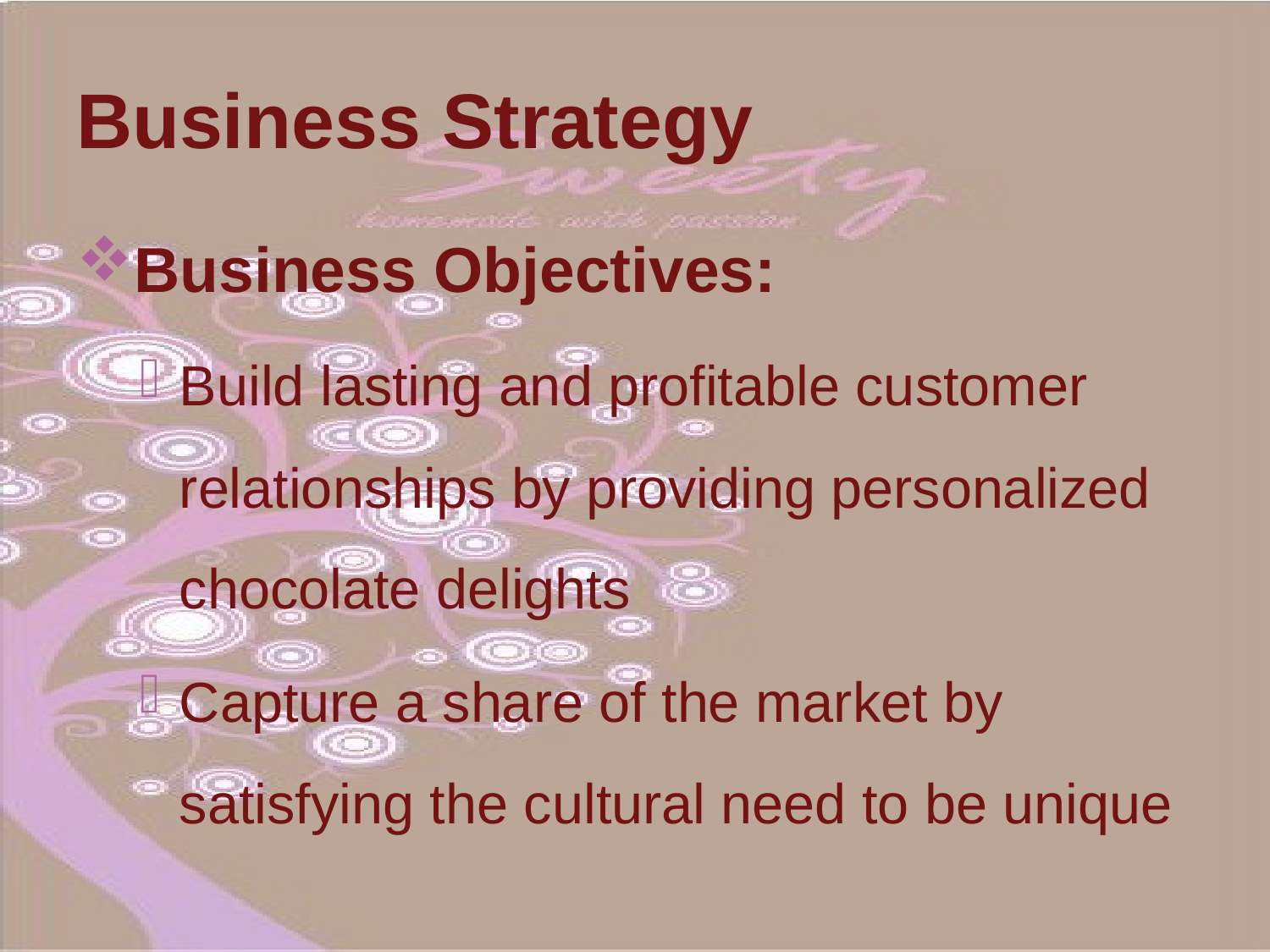

# Business Strategy
Business Objectives:
Build lasting and profitable customer relationships by providing personalized chocolate delights
Capture a share of the market by satisfying the cultural need to be unique